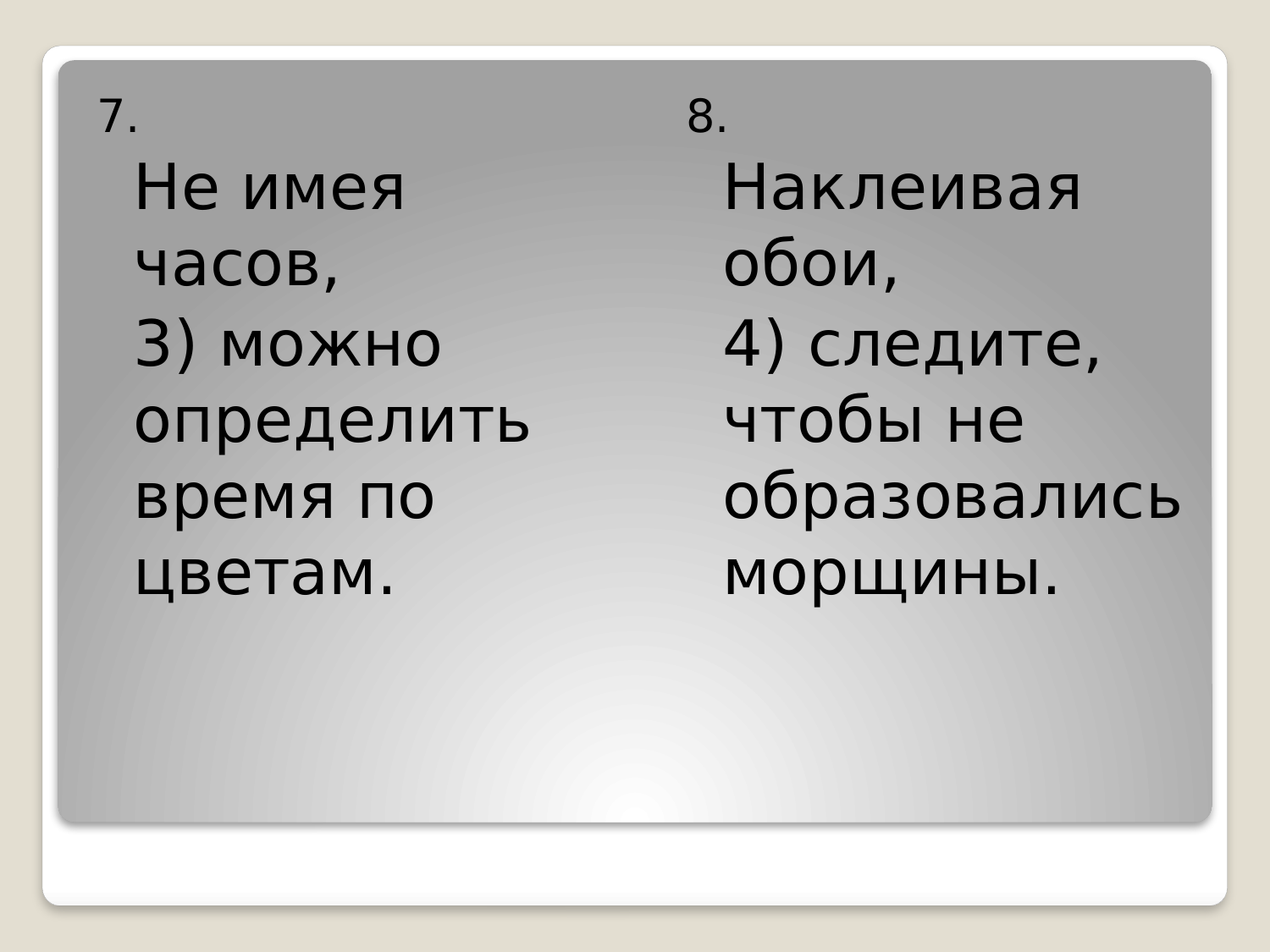

7.
	Не имея часов,
	3) можно определить время по цветам.

8.
	Наклеивая обои,
	4) следите, чтобы не образовались морщины.

#